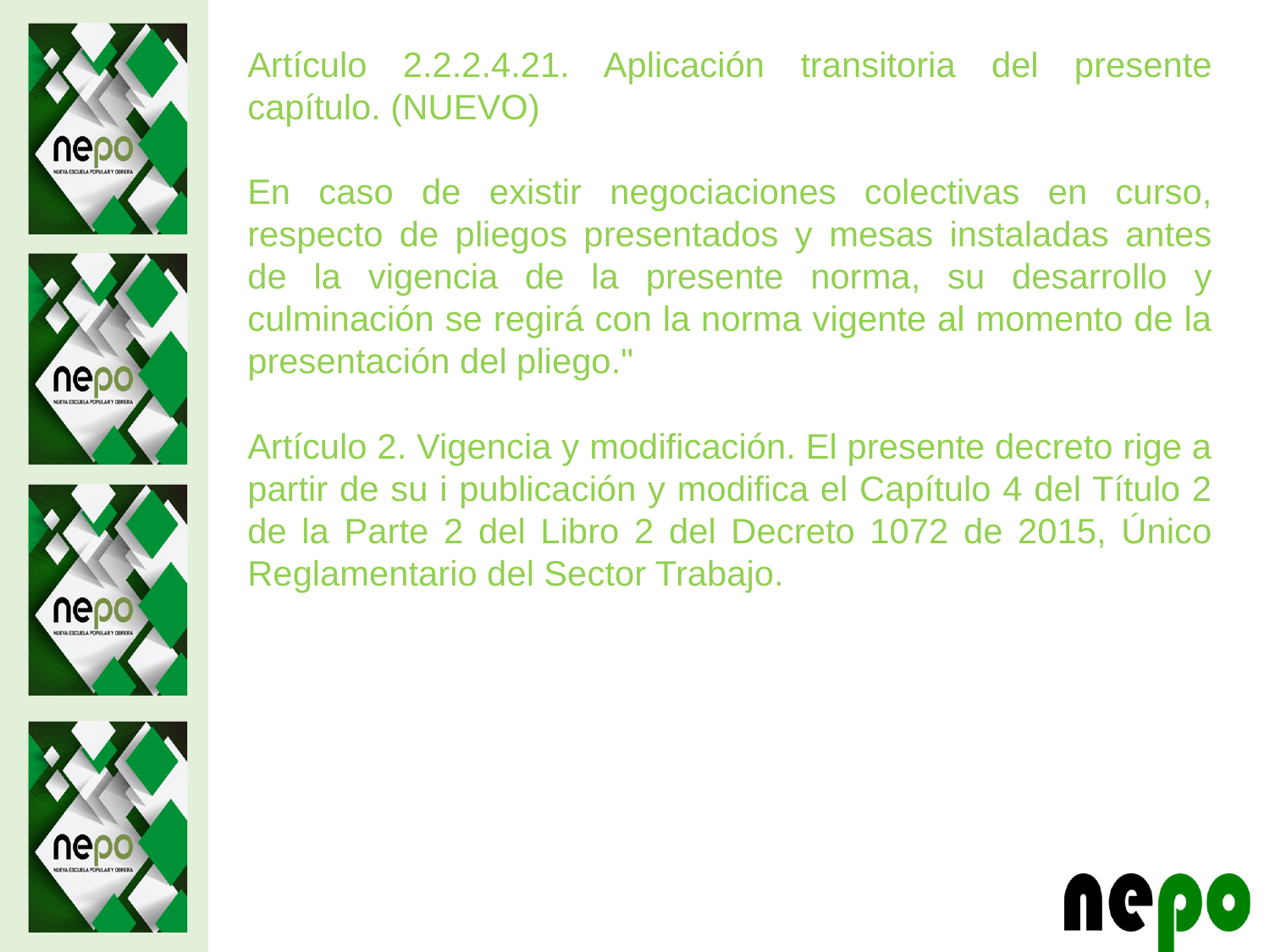

Artículo 2.2.2.4.21. Aplicación transitoria del presente capítulo. (NUEVO)

En caso de existir negociaciones colectivas en curso, respecto de pliegos presentados y mesas instaladas antes de la vigencia de la presente norma, su desarrollo y culminación se regirá con la norma vigente al momento de la presentación del pliego."

Artículo 2. Vigencia y modificación. El presente decreto rige a partir de su i publicación y modifica el Capítulo 4 del Título 2 de la Parte 2 del Libro 2 del Decreto 1072 de 2015, Único Reglamentario del Sector Trabajo.